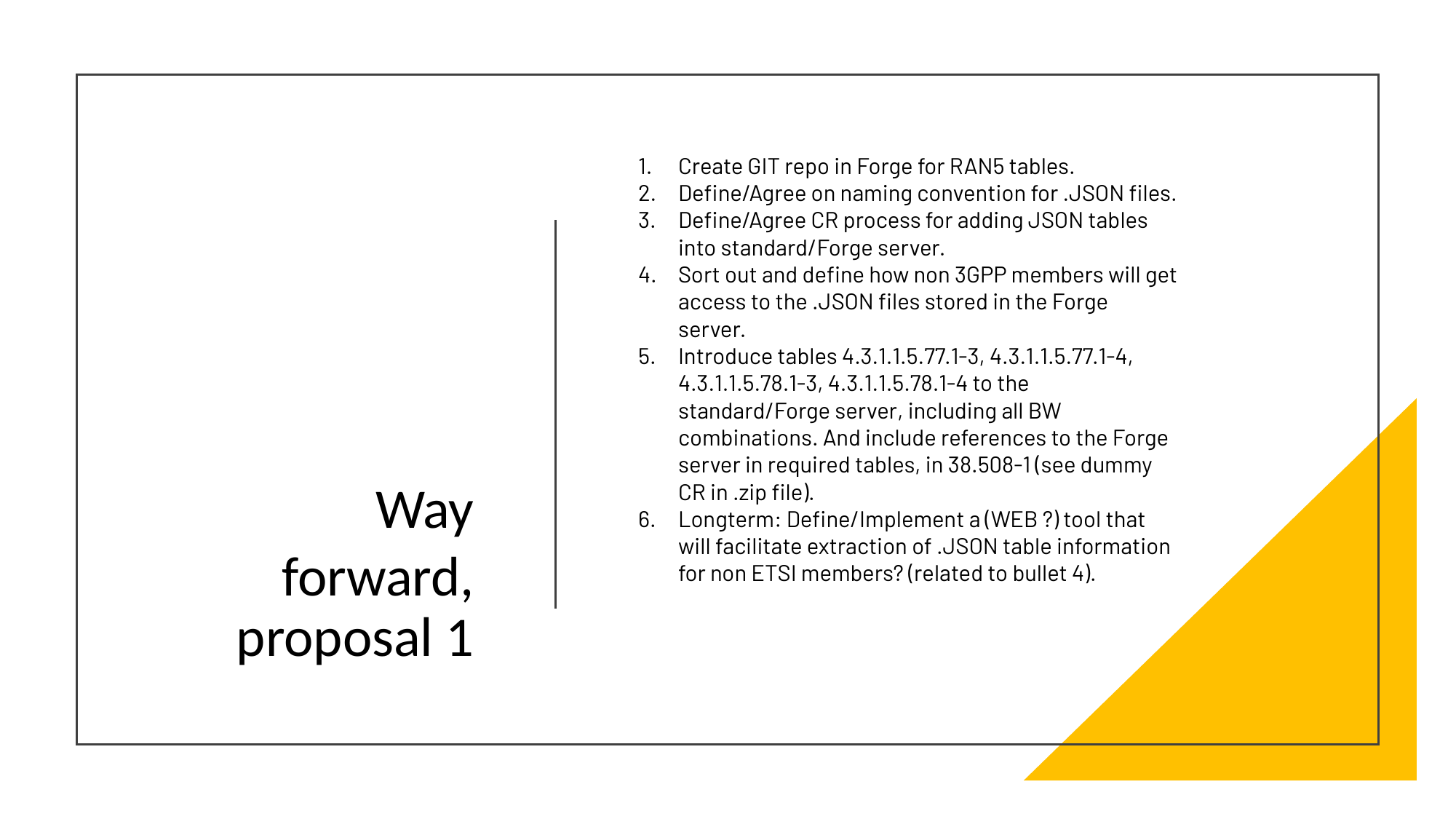

Create GIT repo in Forge for RAN5 tables.
Define/Agree on naming convention for .JSON files.
Define/Agree CR process for adding JSON tables into standard/Forge server.
Sort out and define how non 3GPP members will get access to the .JSON files stored in the Forge server.
Introduce tables 4.3.1.1.5.77.1-3, 4.3.1.1.5.77.1-4, 4.3.1.1.5.78.1-3, 4.3.1.1.5.78.1-4 to the standard/Forge server, including all BW combinations. And include references to the Forge server in required tables, in 38.508-1 (see dummy CR in .zip file).
Longterm: Define/Implement a (WEB ?) tool that will facilitate extraction of .JSON table information for non ETSI members? (related to bullet 4).

# Way forward, proposal 1